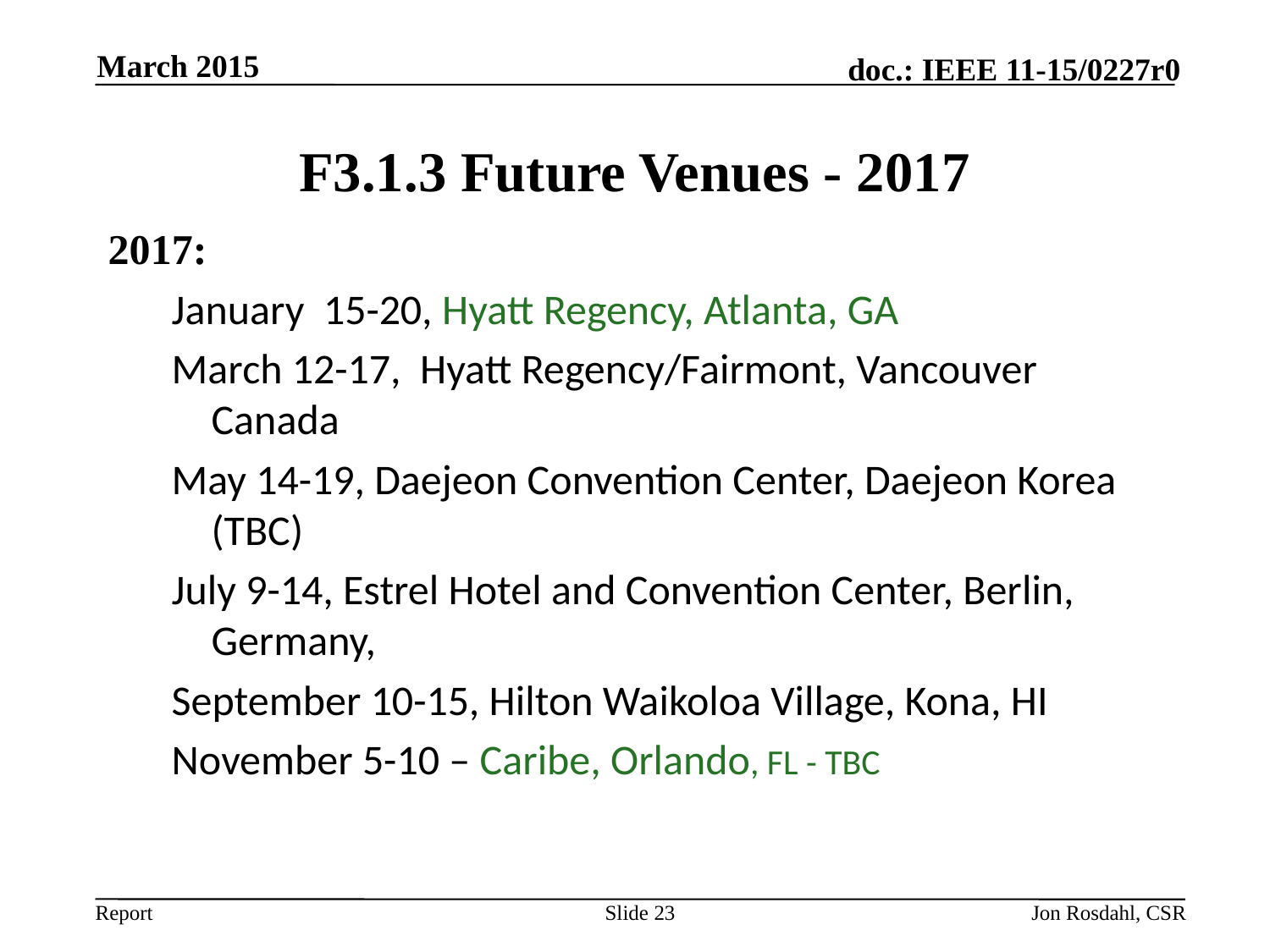

March 2015
# F3.1.3 Future Venues - 2017
2017:
January  15-20, Hyatt Regency, Atlanta, GA
March 12-17,  Hyatt Regency/Fairmont, Vancouver Canada
May 14-19, Daejeon Convention Center, Daejeon Korea (TBC)
July 9-14, Estrel Hotel and Convention Center, Berlin, Germany,
September 10-15, Hilton Waikoloa Village, Kona, HI
November 5-10 – Caribe, Orlando, FL - TBC
Slide 23
Jon Rosdahl, CSR